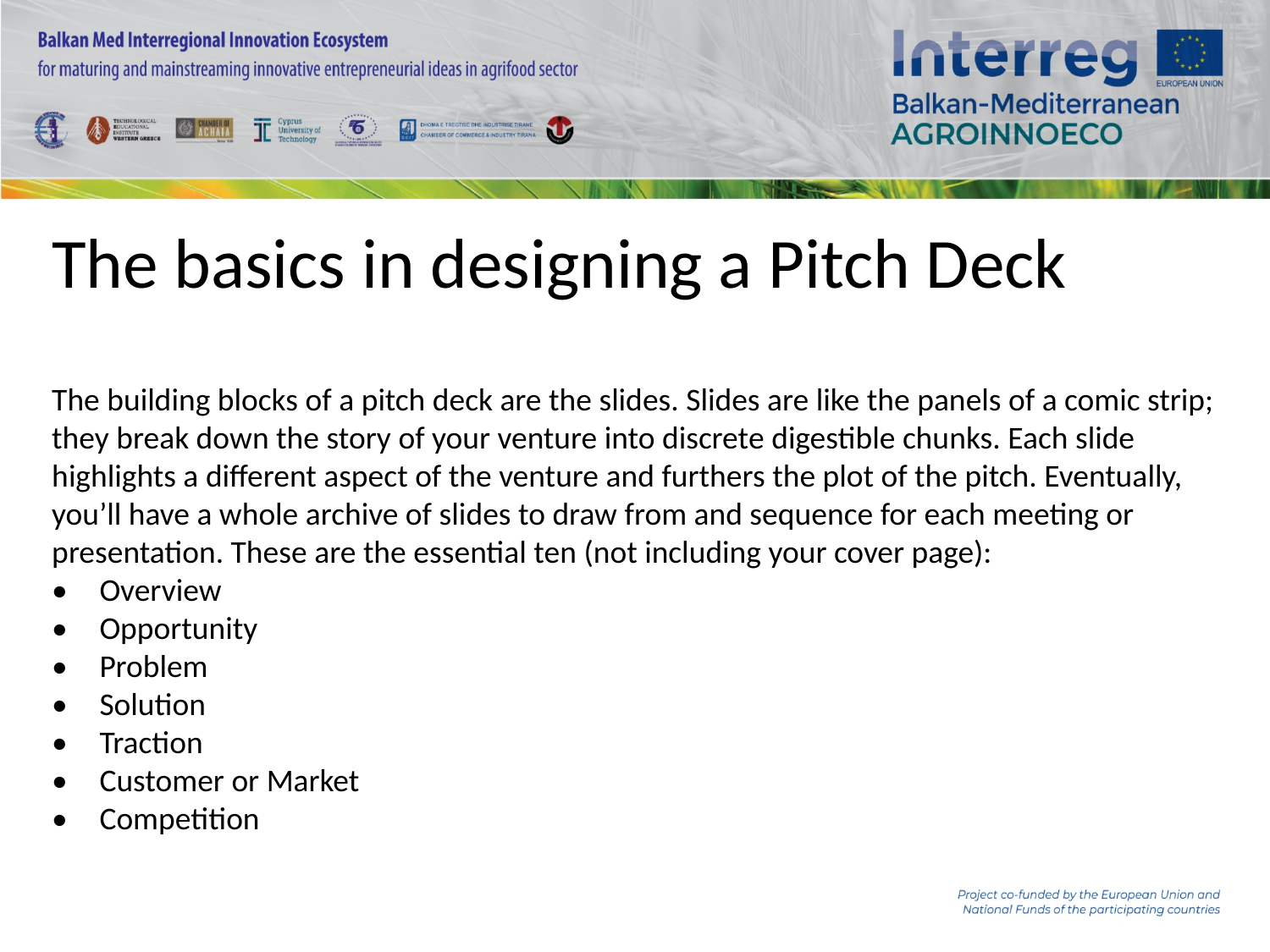

The basics in designing a Pitch Deck

The building blocks of a pitch deck are the slides. Slides are like the panels of a comic strip; they break down the story of your venture into discrete digestible chunks. Each slide highlights a different aspect of the venture and furthers the plot of the pitch. Eventually, you’ll have a whole archive of slides to draw from and sequence for each meeting or presentation. These are the essential ten (not including your cover page):
• Overview
• Opportunity
• Problem
• Solution
• Traction
• Customer or Market
• Competition